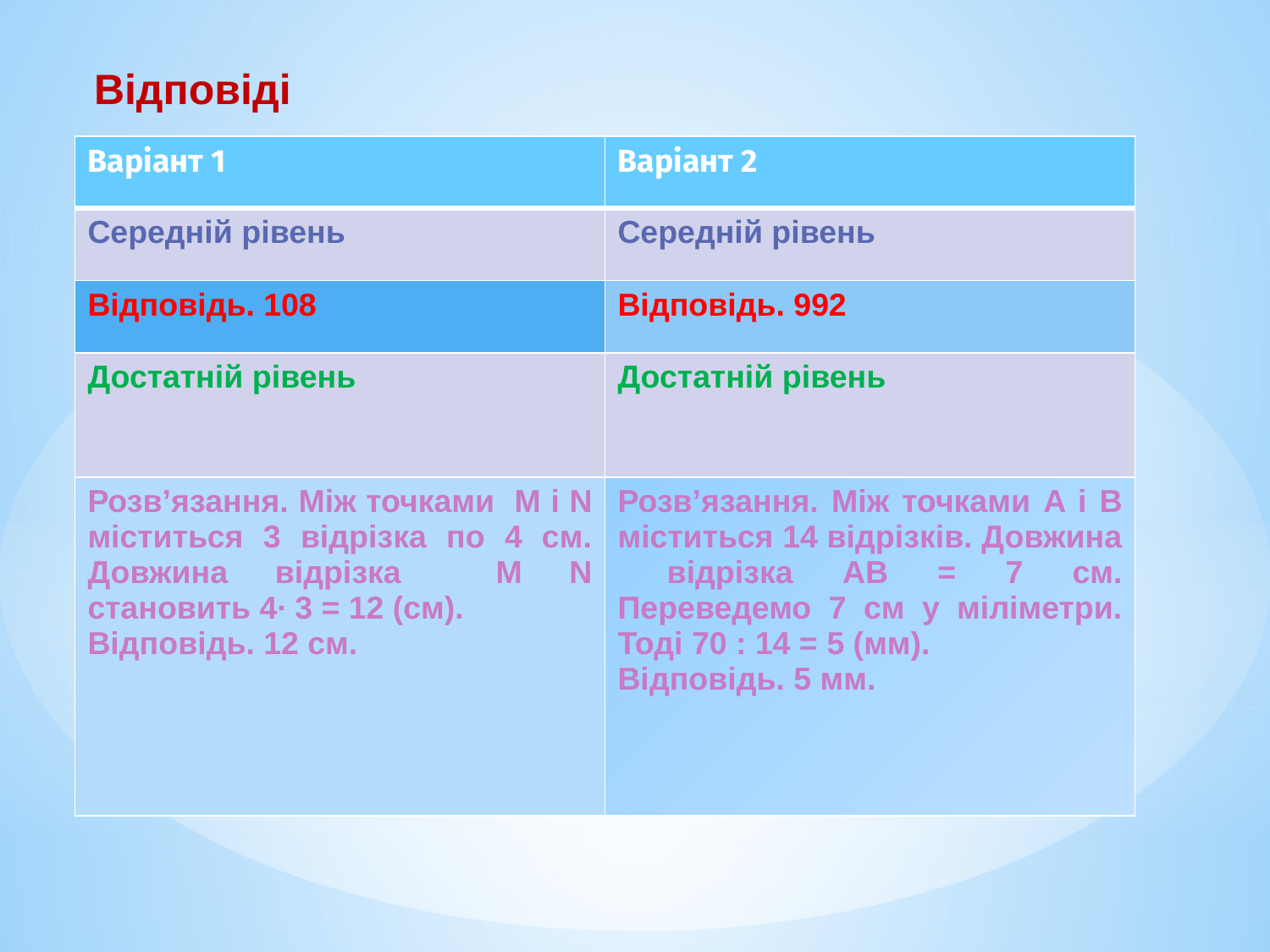

Відповіді

| Варіант 1 | Варіант 2 |
| --- | --- |
| Середній рівень | Середній рівень |
| Відповідь. 108 | Відповідь. 992 |
| Достатній рівень | Достатній рівень |
| Розв’язання. Між точками M і N міститься 3 відрізка по 4 см. Довжина відрізка M N становить 4∙ 3 = 12 (см). Відповідь. 12 см. | Розв’язання. Між точками A і B міститься 14 відрізків. Довжина відрізка AB = 7 см. Переведемо 7 см у міліметри. Тоді 70 : 14 = 5 (мм). Відповідь. 5 мм. |